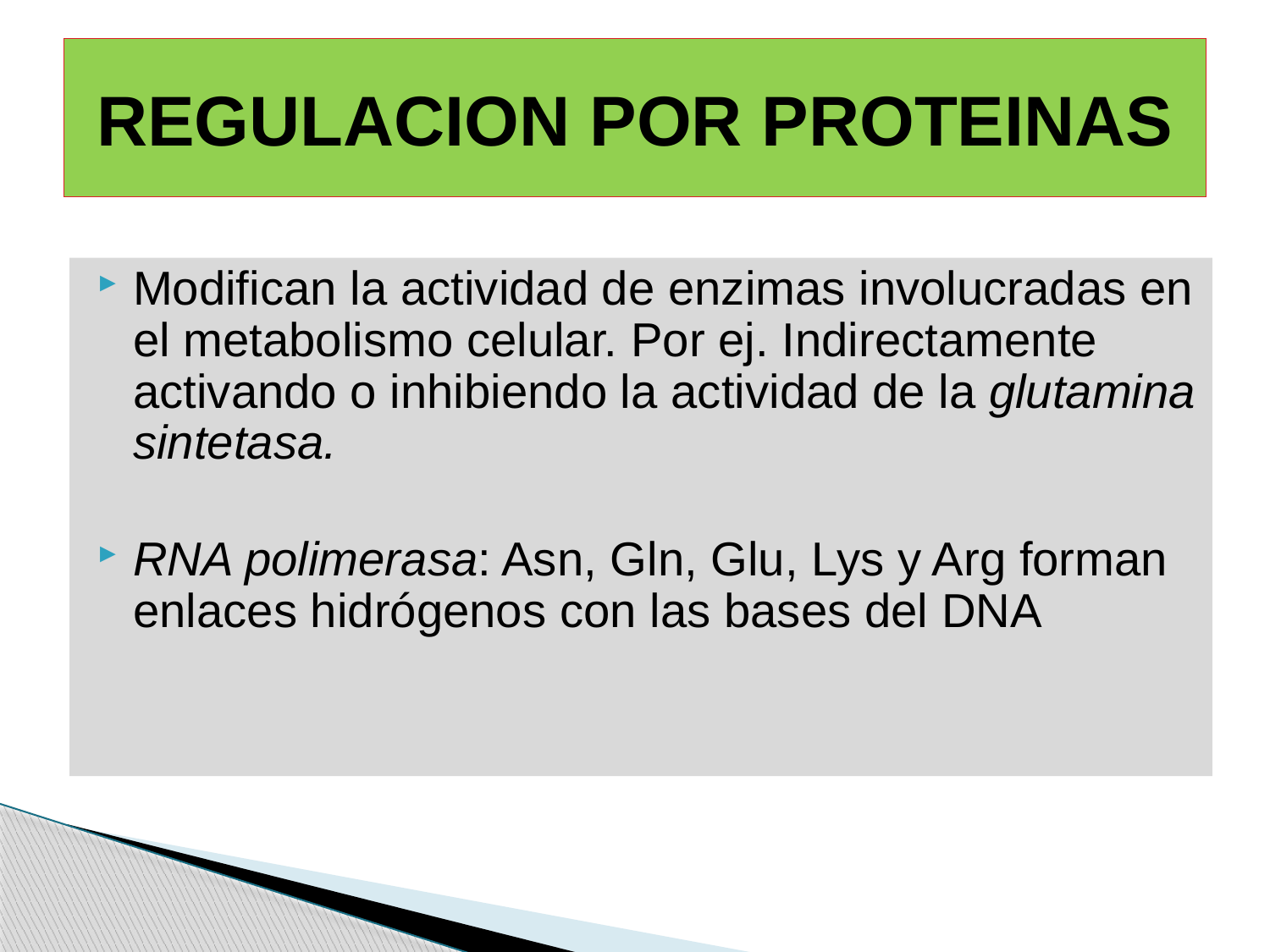

# REGULACION POR PROTEINAS
Modifican la actividad de enzimas involucradas en el metabolismo celular. Por ej. Indirectamente activando o inhibiendo la actividad de la glutamina sintetasa.

RNA polimerasa: Asn, Gln, Glu, Lys y Arg forman enlaces hidrógenos con las bases del DNA